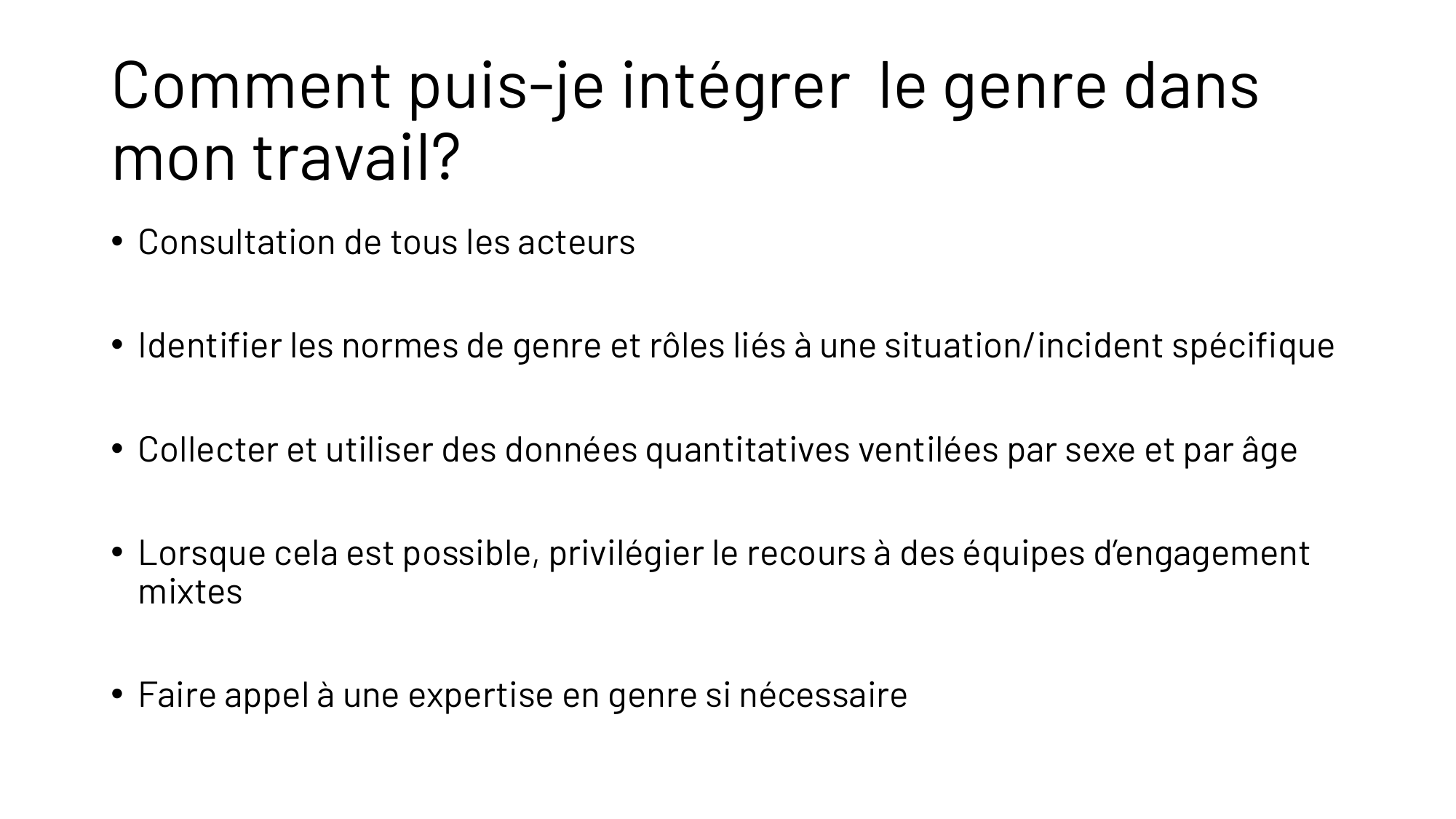

# Comment puis-je intégrer  le genre dans mon travail?
Consultation de tous les acteurs

Identifier les normes de genre et rôles liés à une situation/incident spécifique

Collecter et utiliser des données quantitatives ventilées par sexe et par âge

Lorsque cela est possible, privilégier le recours à des équipes d’engagement mixtes

Faire appel à une expertise en genre si nécessaire